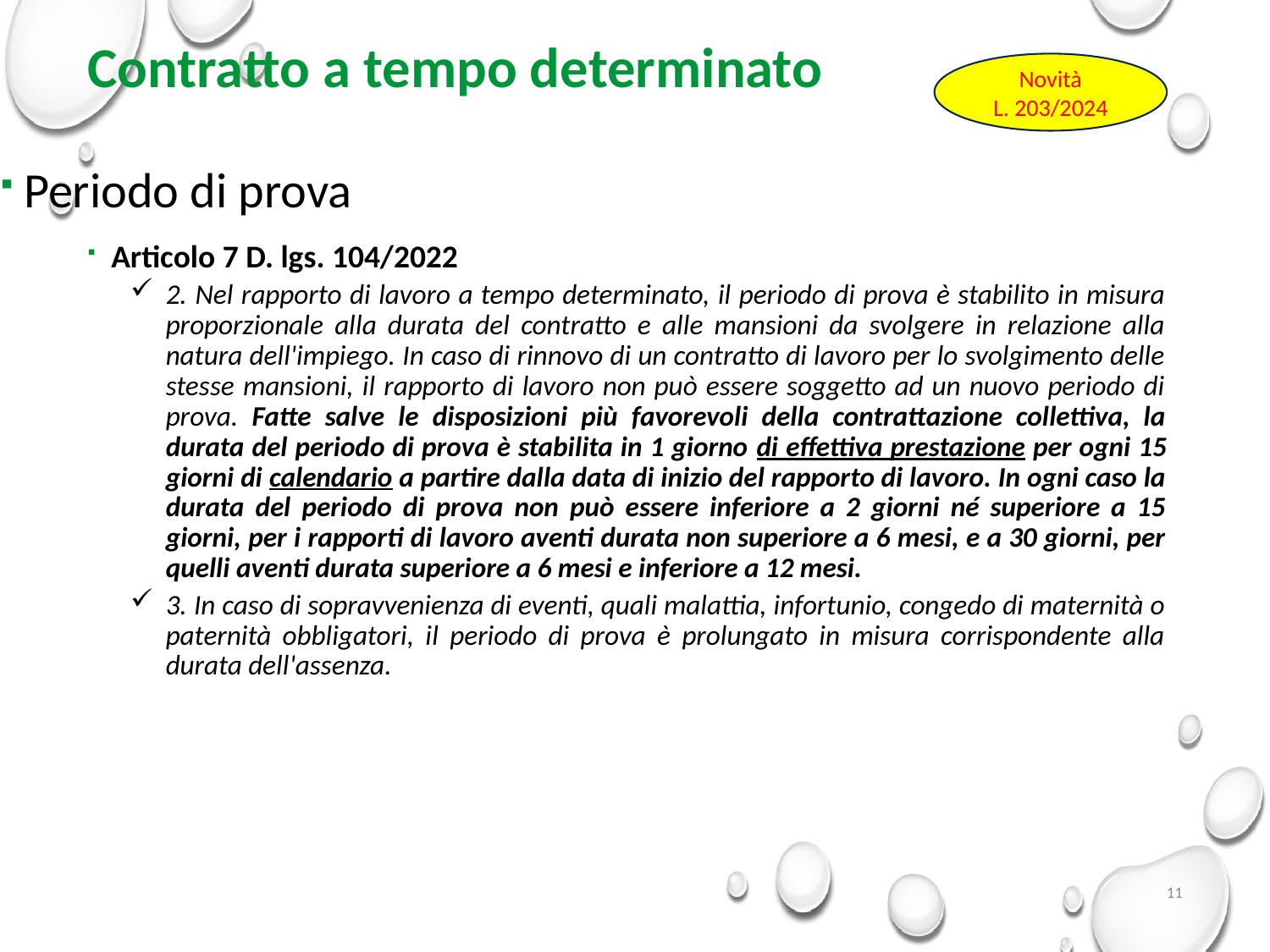

# Contratto a tempo determinato
Novità
L. 203/2024
Periodo di prova

Articolo 7 D. lgs. 104/2022
2. Nel rapporto di lavoro a tempo determinato, il periodo di prova è stabilito in misura proporzionale alla durata del contratto e alle mansioni da svolgere in relazione alla natura dell'impiego. In caso di rinnovo di un contratto di lavoro per lo svolgimento delle stesse mansioni, il rapporto di lavoro non può essere soggetto ad un nuovo periodo di prova. Fatte salve le disposizioni più favorevoli della contrattazione collettiva, la durata del periodo di prova è stabilita in 1 giorno di effettiva prestazione per ogni 15 giorni di calendario a partire dalla data di inizio del rapporto di lavoro. In ogni caso la durata del periodo di prova non può essere inferiore a 2 giorni né superiore a 15 giorni, per i rapporti di lavoro aventi durata non superiore a 6 mesi, e a 30 giorni, per quelli aventi durata superiore a 6 mesi e inferiore a 12 mesi.
3. In caso di sopravvenienza di eventi, quali malattia, infortunio, congedo di maternità o paternità obbligatori, il periodo di prova è prolungato in misura corrispondente alla durata dell'assenza.

11